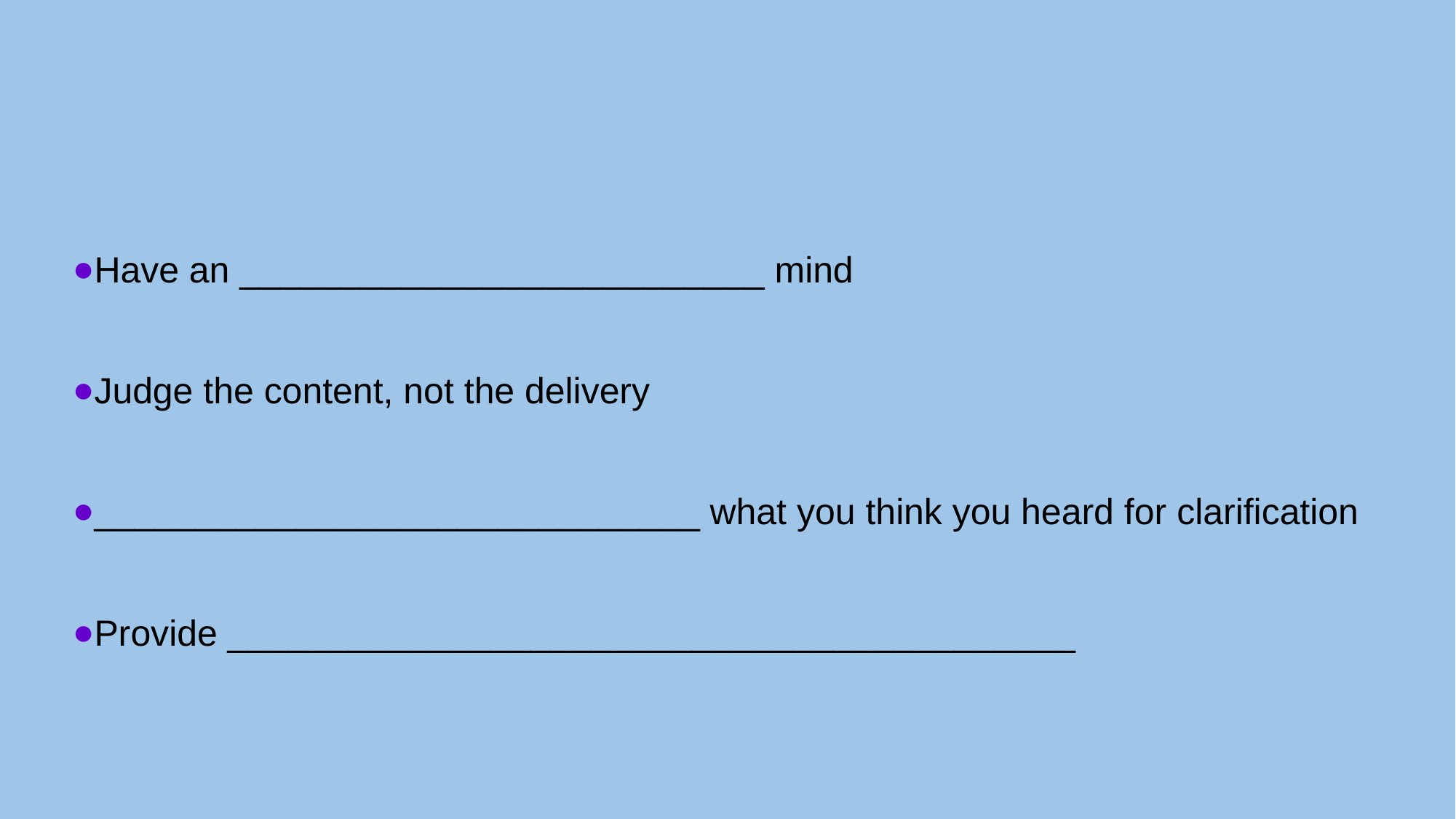

Have an __________________________ mind

Judge the content, not the delivery

______________________________ what you think you heard for clarification

Provide __________________________________________